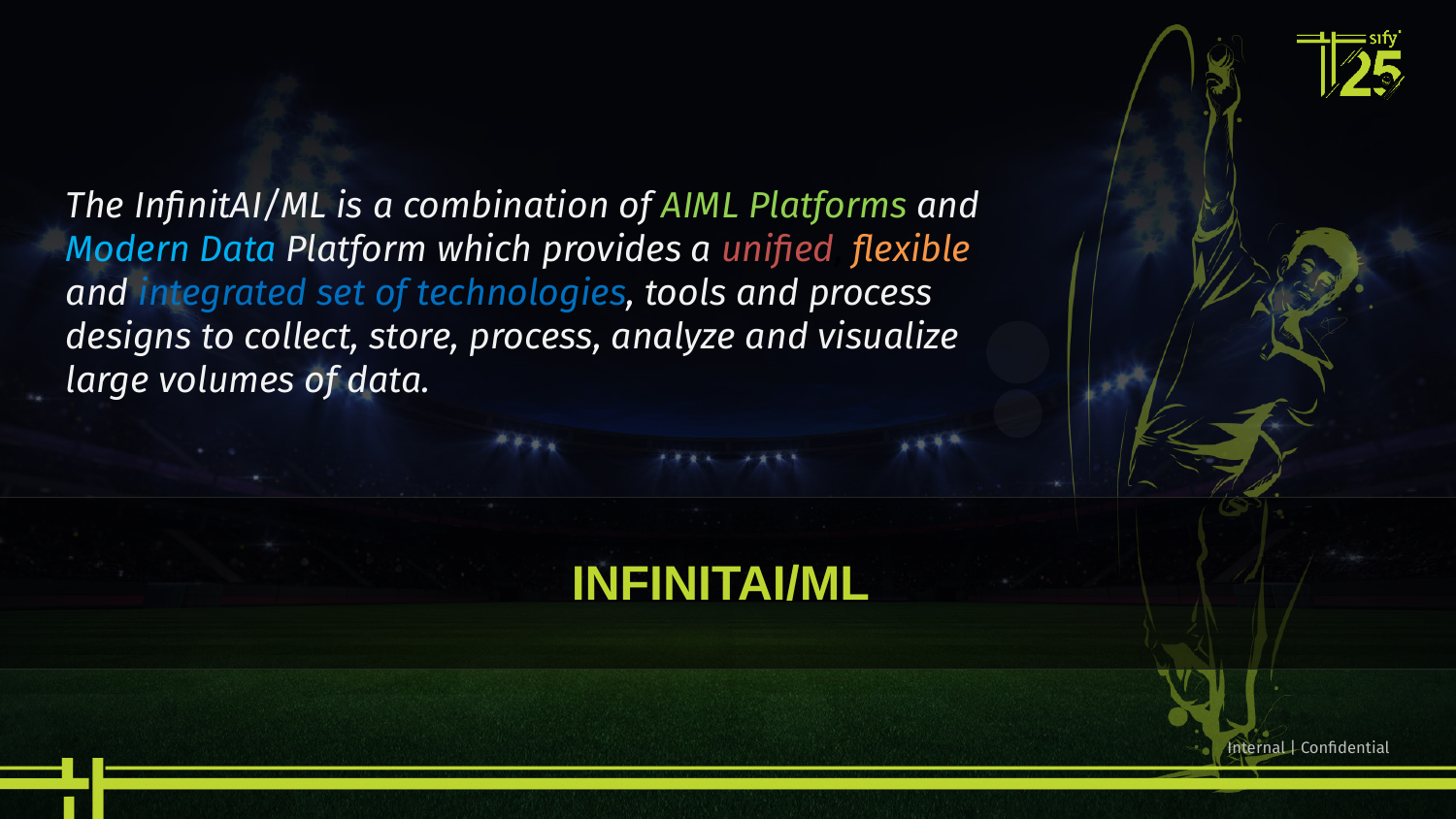

The InfinitAI/ML is a combination of AIML Platforms and Modern Data Platform which provides a unified, flexible and integrated set of technologies, tools and process designs to collect, store, process, analyze and visualize large volumes of data.
InfinitAI/ML